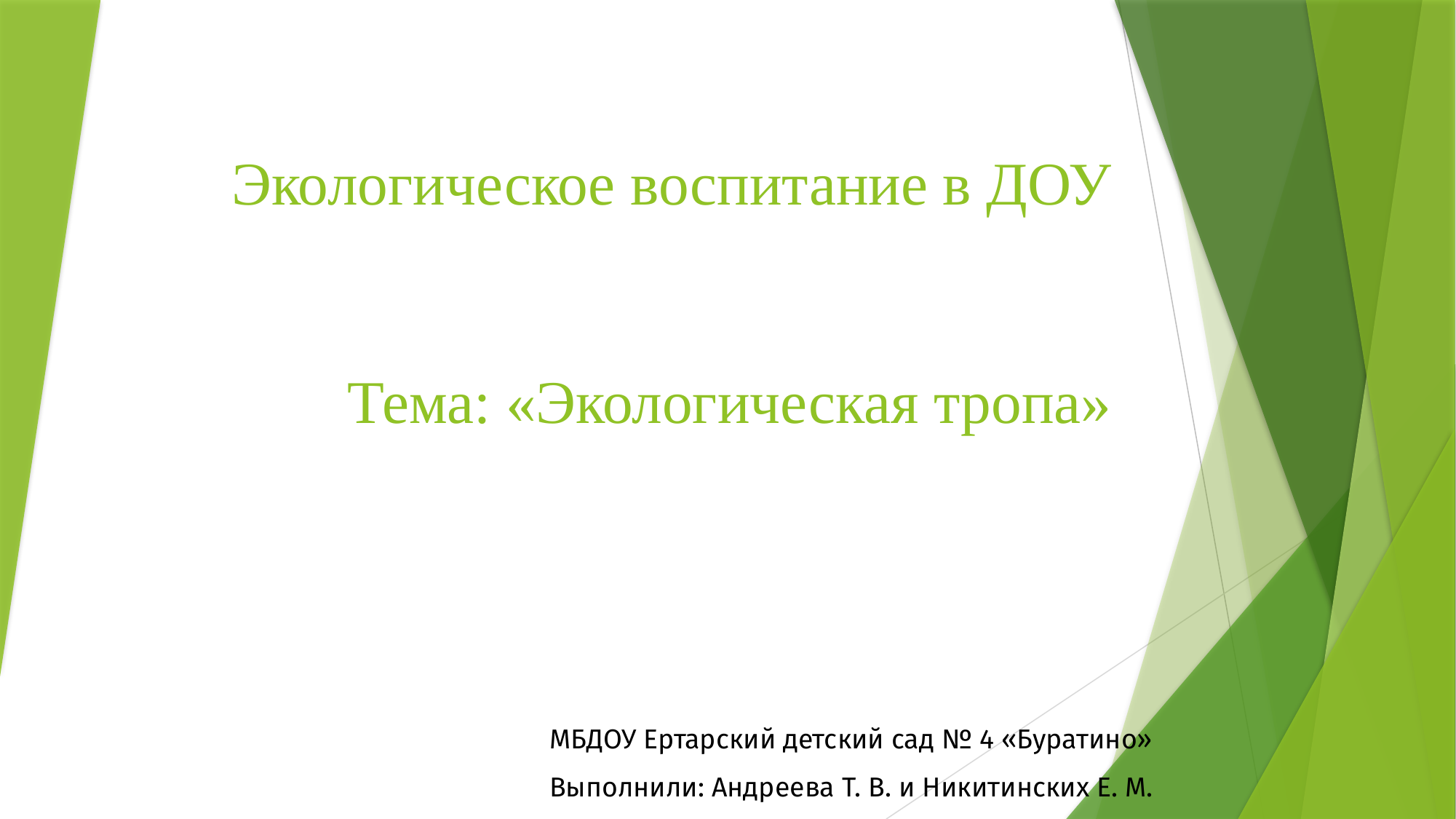

# Экологическое воспитание в ДОУ Тема: «Экологическая тропа»
МБДОУ Ертарский детский сад № 4 «Буратино»
Выполнили: Андреева Т. В. и Никитинских Е. М.